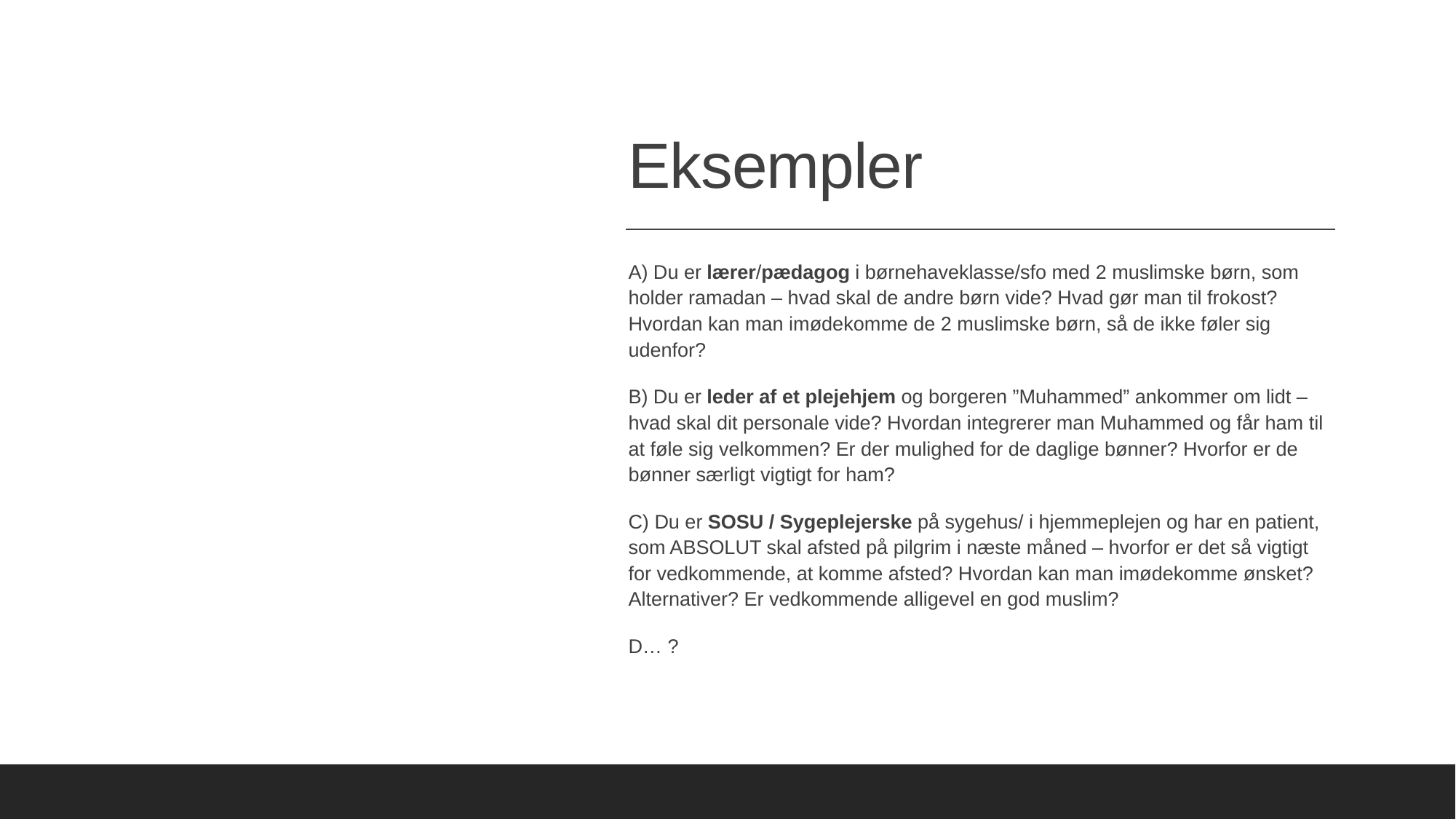

# Eksempler
A) Du er lærer/pædagog i børnehaveklasse/sfo med 2 muslimske børn, som holder ramadan – hvad skal de andre børn vide? Hvad gør man til frokost? Hvordan kan man imødekomme de 2 muslimske børn, så de ikke føler sig udenfor?
B) Du er leder af et plejehjem og borgeren ”Muhammed” ankommer om lidt – hvad skal dit personale vide? Hvordan integrerer man Muhammed og får ham til at føle sig velkommen? Er der mulighed for de daglige bønner? Hvorfor er de bønner særligt vigtigt for ham?
C) Du er SOSU / Sygeplejerske på sygehus/ i hjemmeplejen og har en patient, som ABSOLUT skal afsted på pilgrim i næste måned – hvorfor er det så vigtigt for vedkommende, at komme afsted? Hvordan kan man imødekomme ønsket? Alternativer? Er vedkommende alligevel en god muslim?
D… ?